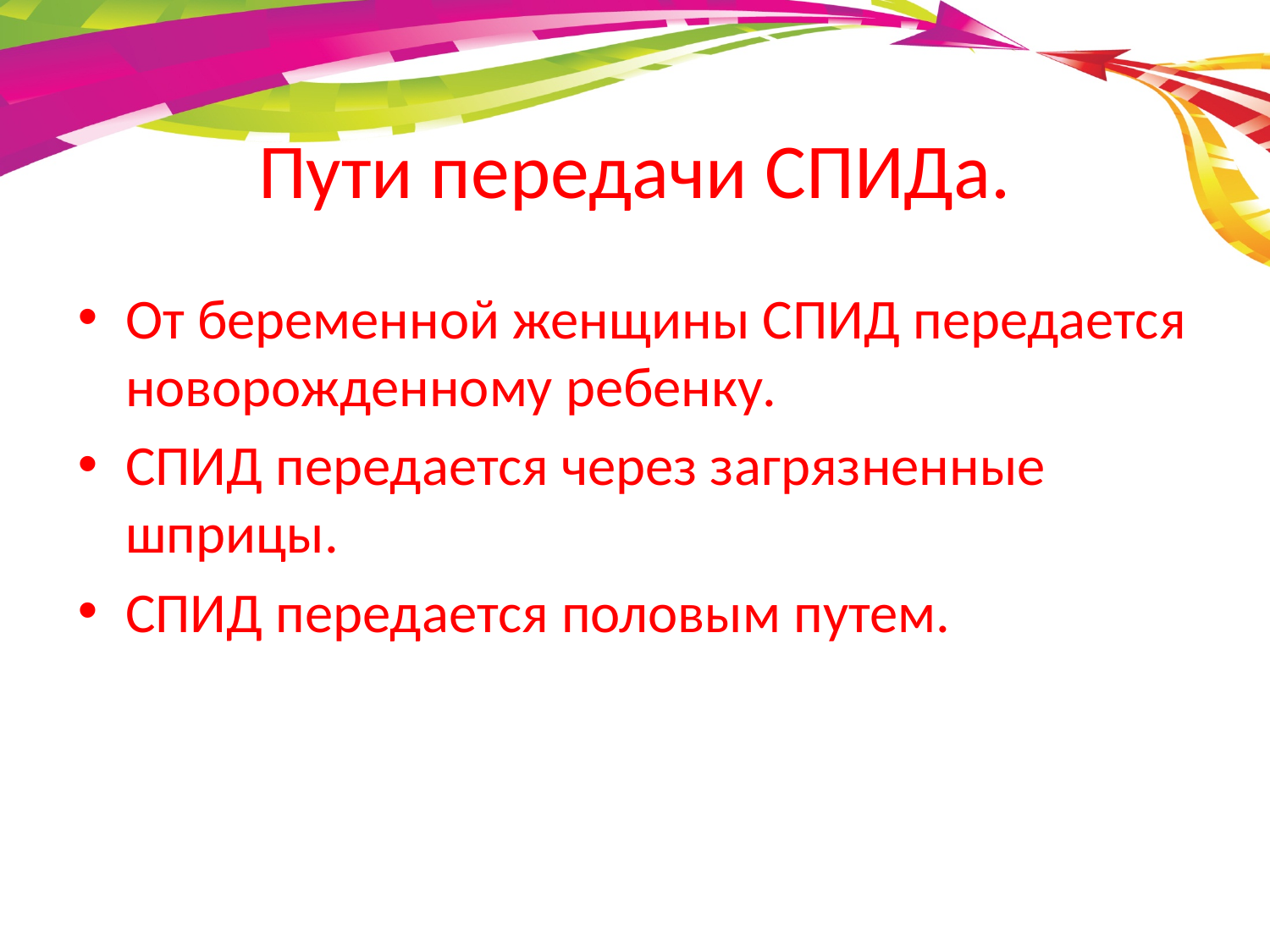

# Пути передачи СПИДа.
От беременной женщины СПИД передается новорожденному ребенку.
СПИД передается через загрязненные шприцы.
СПИД передается половым путем.